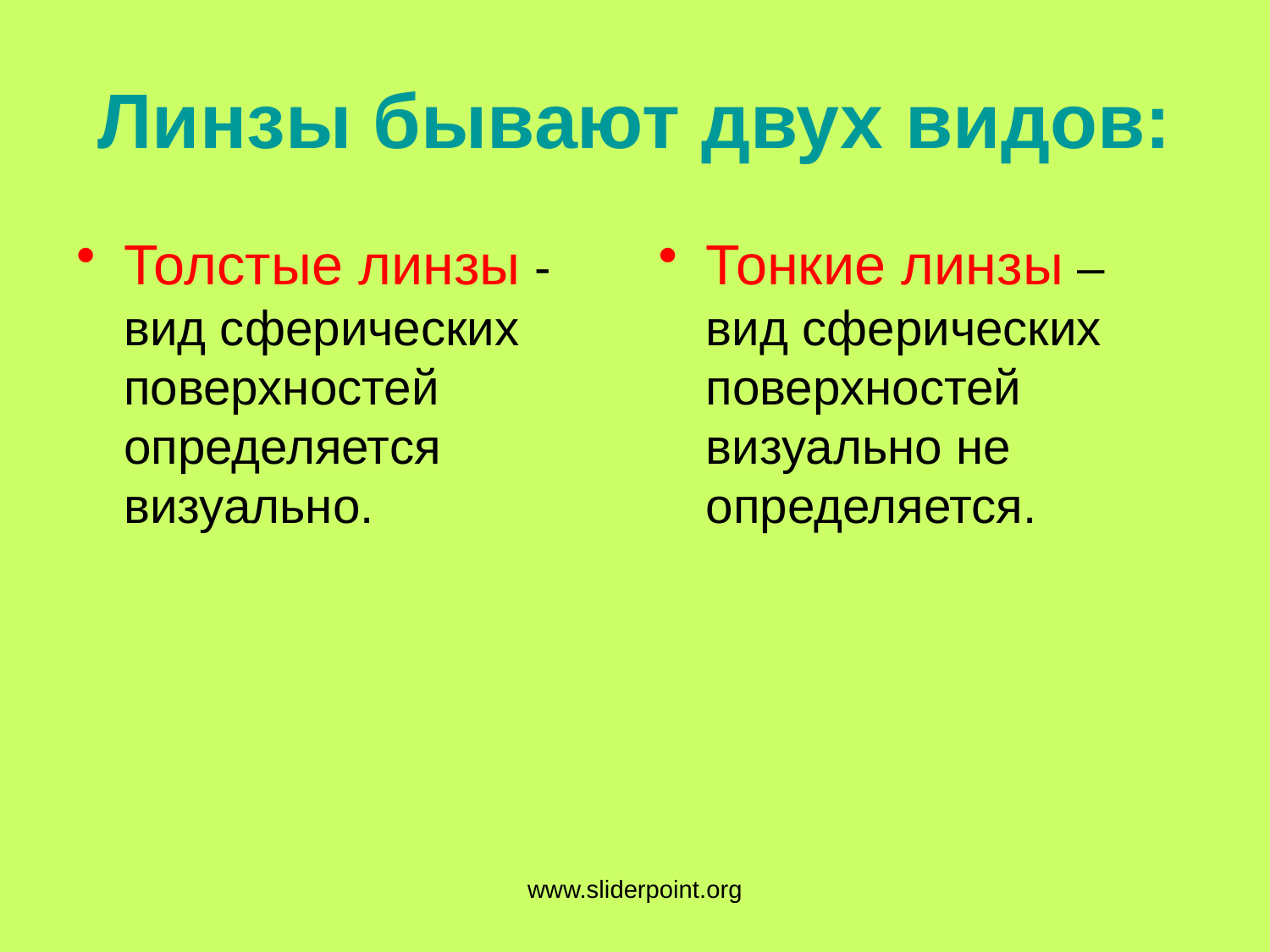

# Линзы бывают двух видов:
Толстые линзы - вид сферических поверхностей определяется визуально.
Тонкие линзы – вид сферических поверхностей визуально не определяется.
www.sliderpoint.org